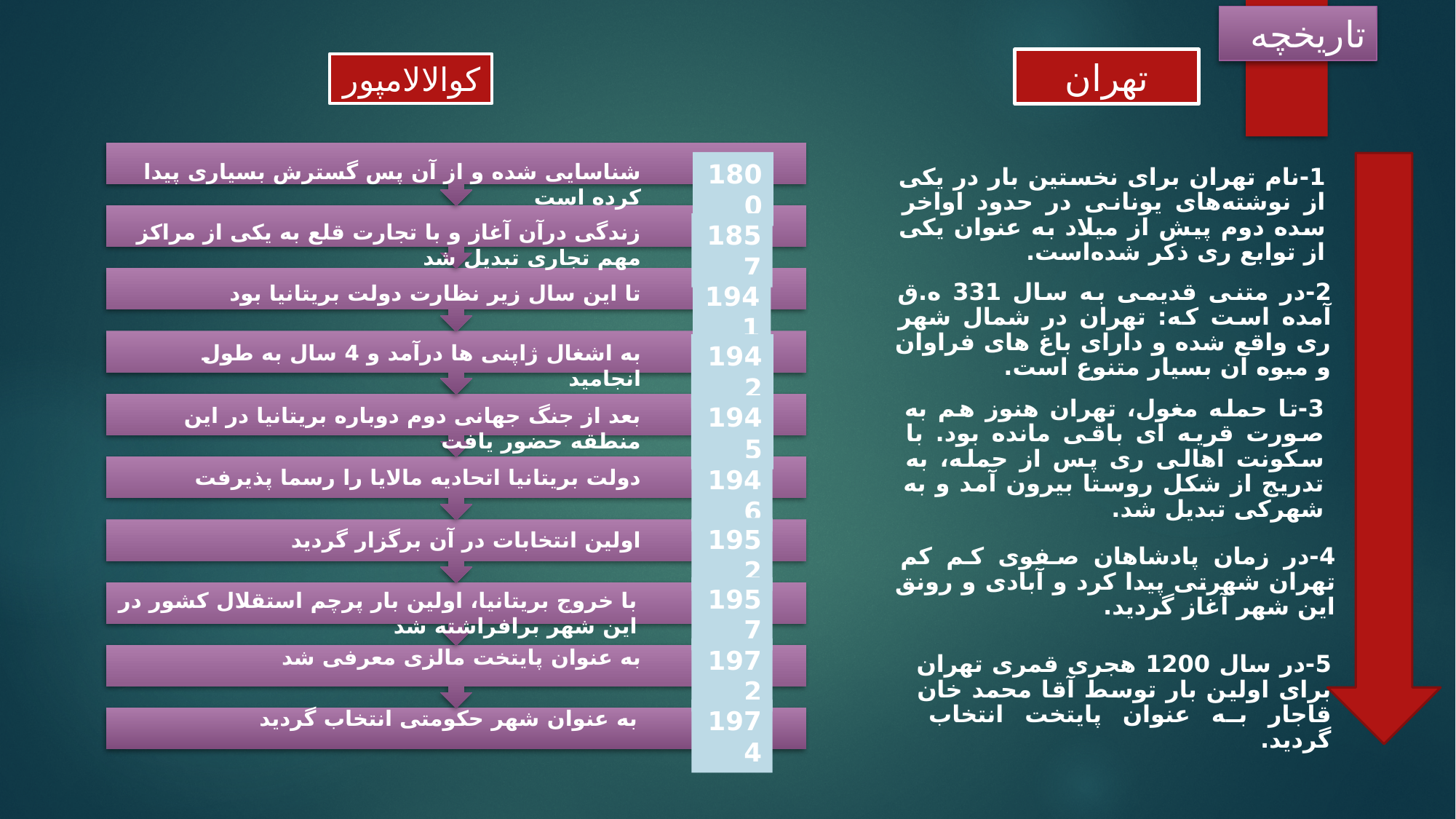

تاریخچه
تهران
کوالالامپور

1800
شناسایی شده و از آن پس گسترش بسیاری پیدا کرده است

1-نام تهران برای نخستین بار در یکی از نوشته‌های یونانی در حدود اواخر سده دوم پیش از میلاد به عنوان یکی از توابع ری ذکر شده‌است.
زندگی درآن آغاز و با تجارت قلع به یکی از مراکز مهم تجاری تبدیل شد
1857
تا این سال زیر نظارت دولت بریتانیا بود
2-در متنی قدیمی به سال 331 ه.ق آمده است که: تهران در شمال شهر ری واقع شده و دارای باغ های فراوان و میوه آن بسیار متنوع است.
1941
به اشغال ژاپنی ها درآمد و 4 سال به طول انجامید
1942
3-تا حمله مغول، تهران هنوز هم به صورت قریه ای باقی مانده بود. با سکونت اهالی ری پس از حمله، به تدریج از شکل روستا بیرون آمد و به شهرکی تبدیل شد.
1945
بعد از جنگ جهانی دوم دوباره بریتانیا در این منطقه حضور یافت
دولت بریتانیا اتحادیه مالایا را رسما پذیرفت
1946
1952
اولین انتخابات در آن برگزار گردید
4-در زمان پادشاهان صفوی کم کم تهران شهرتی پیدا کرد و آبادی و رونق این شهر آغاز گردید.
1957
با خروج بریتانیا، اولین بار پرچم استقلال کشور در این شهر برافراشته شد
به عنوان پایتخت مالزی معرفی شد
1972
5-در سال 1200 هجری قمری تهران برای اولین بار توسط آقا محمد خان قاجار به عنوان پایتخت انتخاب گردید.
به عنوان شهر حکومتی انتخاب گردید
1974